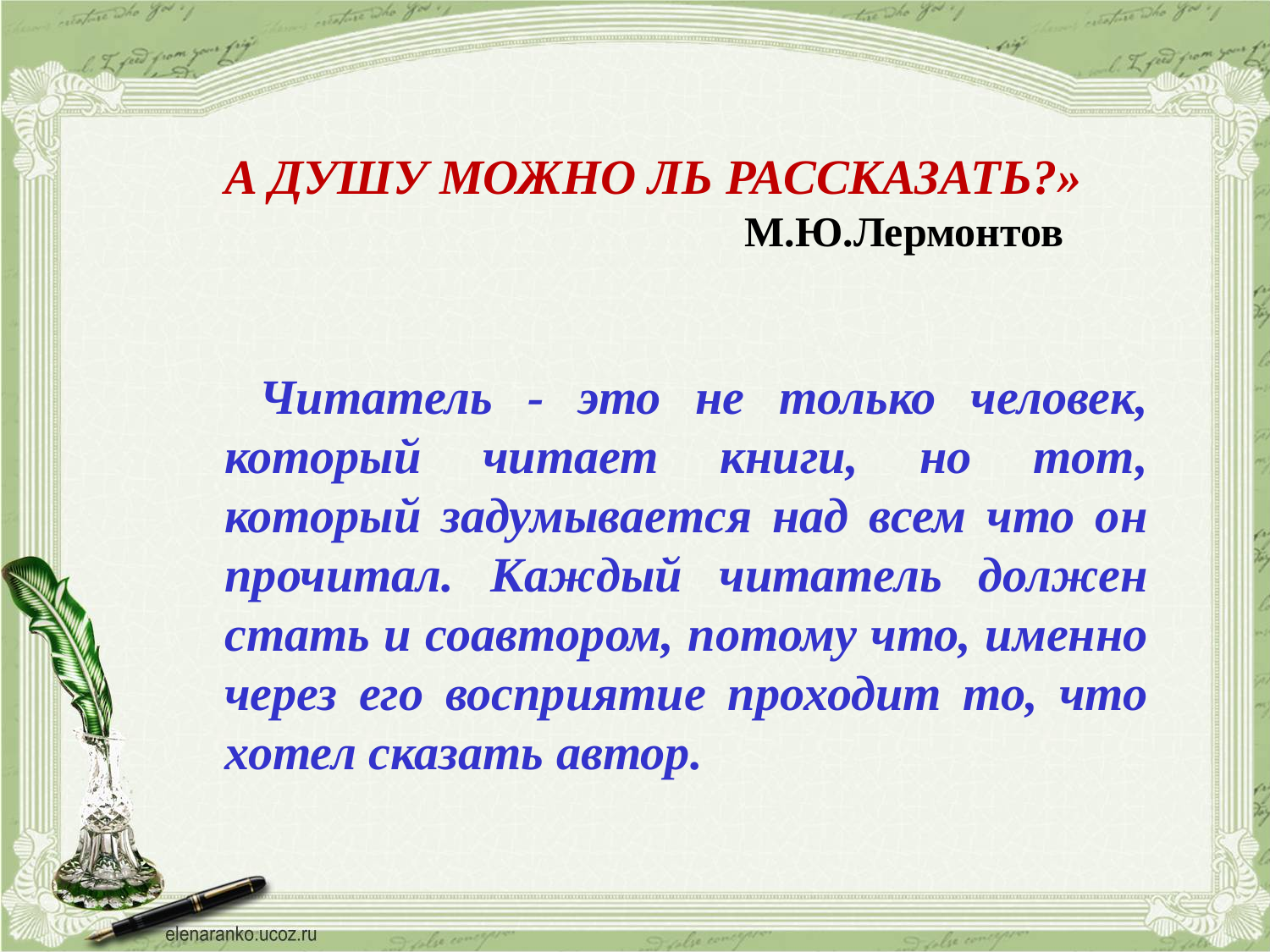

А ДУШУ МОЖНО ЛЬ РАССКАЗАТЬ?»
                                                 М.Ю.Лермонтов

 Читатель - это не только человек, который читает книги, но тот, который задумывается над всем что он прочитал. Каждый читатель должен стать и соавтором, потому что, именно через его восприятие проходит то, что хотел сказать автор.